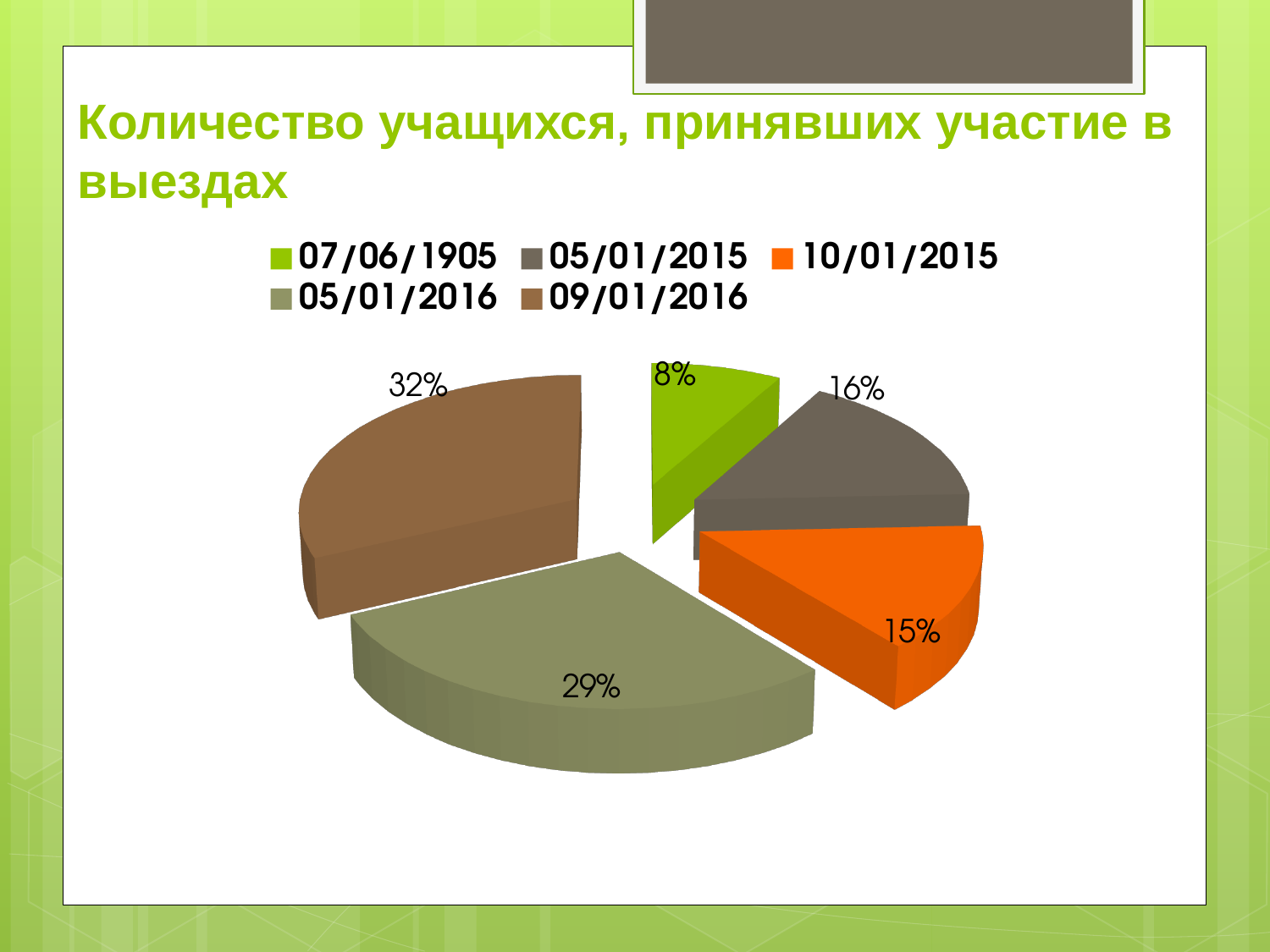

# Количество учащихся, принявших участие в выездах

[unsupported chart]